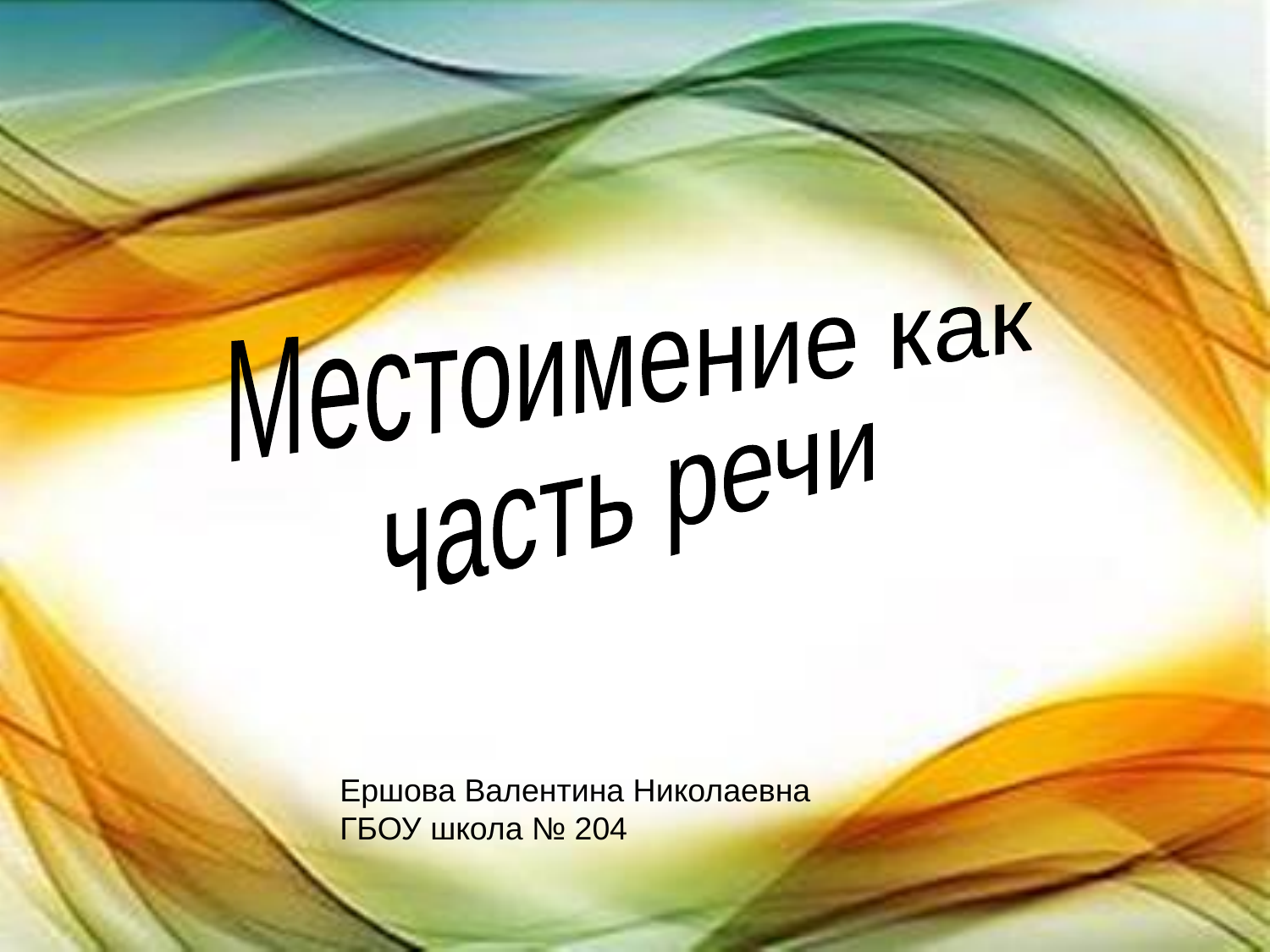

Местоимение как
часть речи
Ершова Валентина Николаевна ГБОУ школа № 204